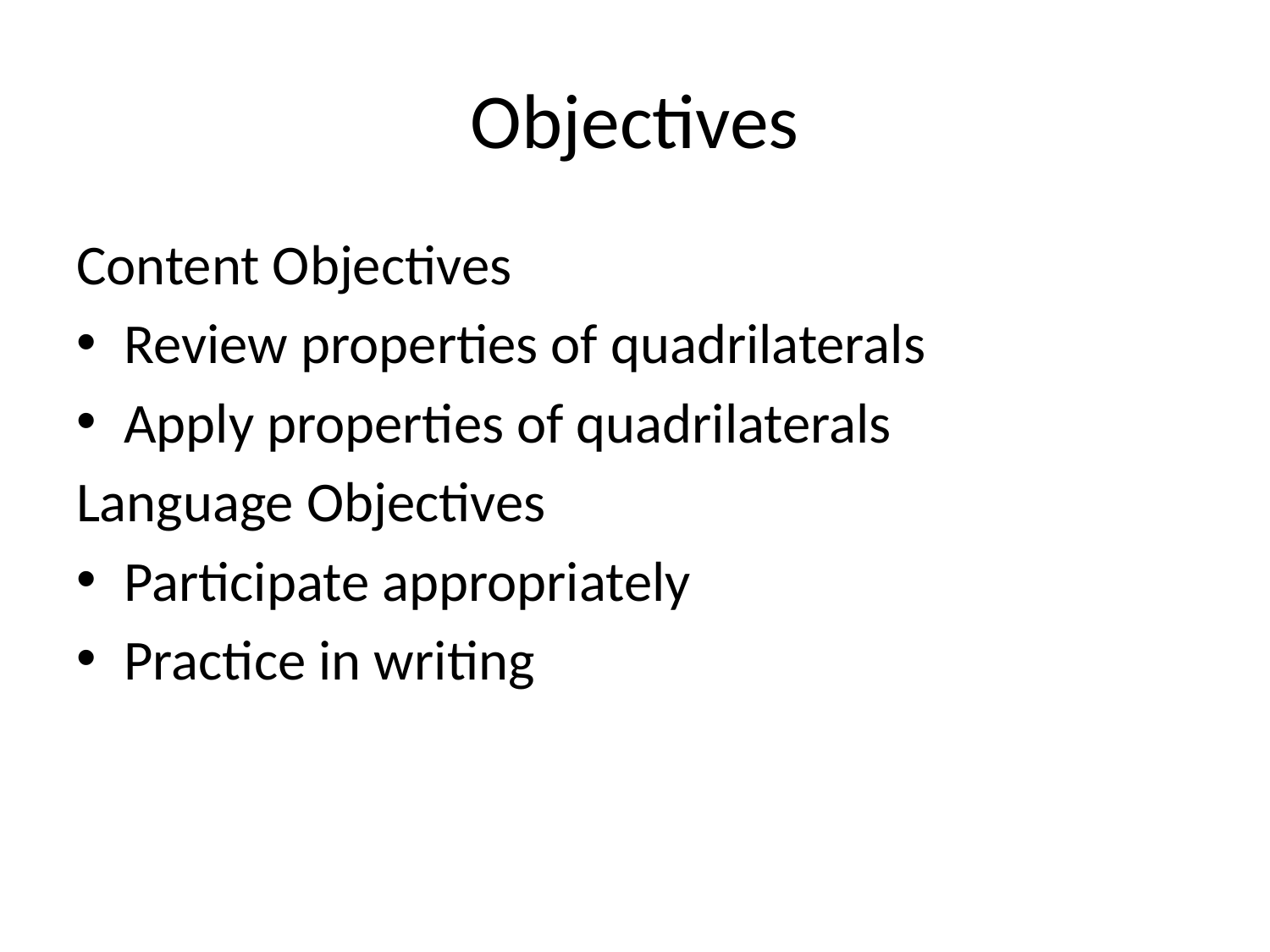

# Objectives
Content Objectives
Review properties of quadrilaterals
Apply properties of quadrilaterals
Language Objectives
Participate appropriately
Practice in writing